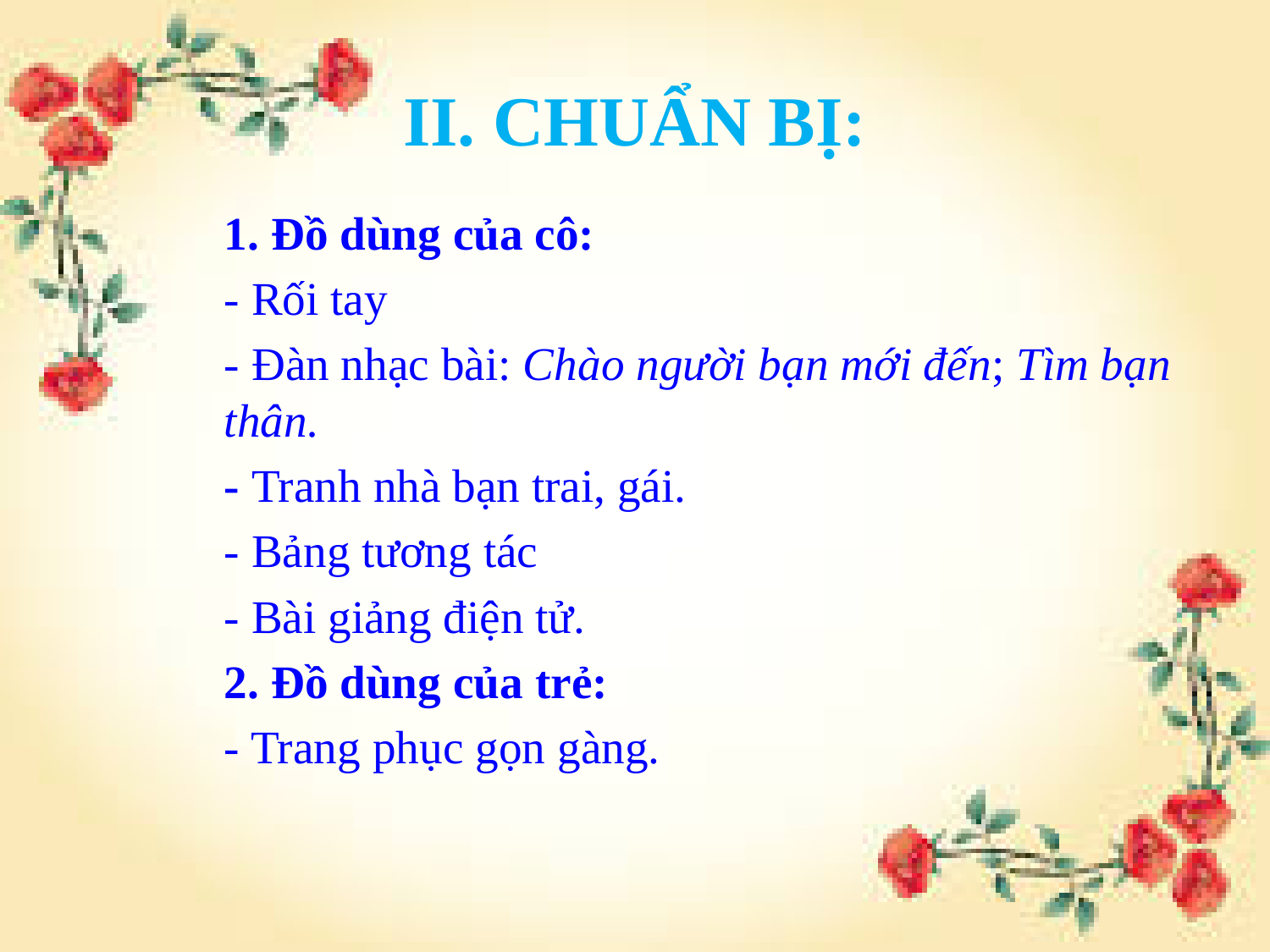

# II. CHUẨN BỊ:
1. Đồ dùng của cô:
- Rối tay
- Đàn nhạc bài: Chào người bạn mới đến; Tìm bạn thân.
- Tranh nhà bạn trai, gái.
- Bảng tương tác
- Bài giảng điện tử.
2. Đồ dùng của trẻ:
- Trang phục gọn gàng.